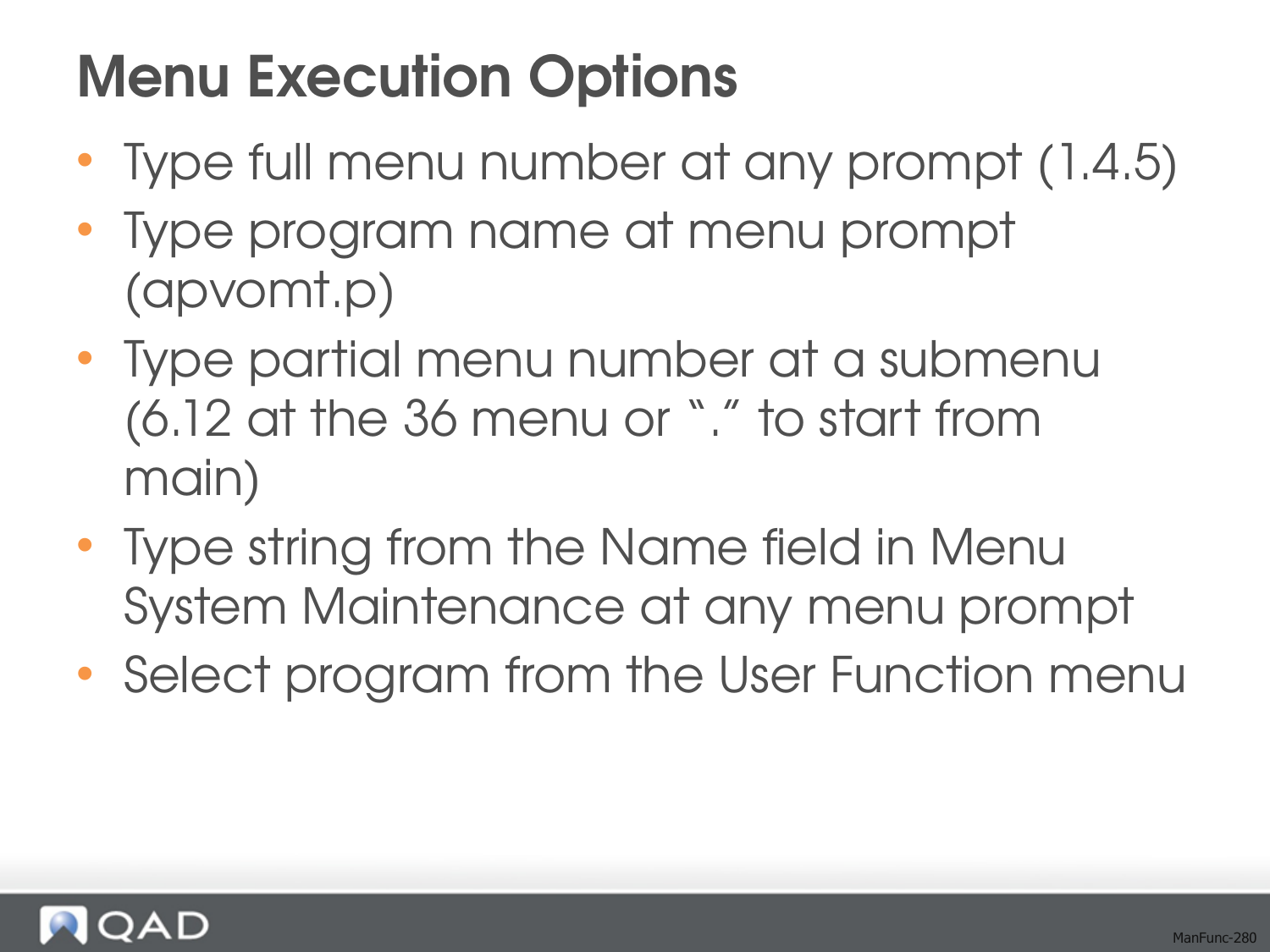

# Menu Execution Options
Type full menu number at any prompt (1.4.5)
Type program name at menu prompt (apvomt.p)
Type partial menu number at a submenu (6.12 at the 36 menu or “.” to start from main)
Type string from the Name field in Menu System Maintenance at any menu prompt
Select program from the User Function menu

ManFunc-280